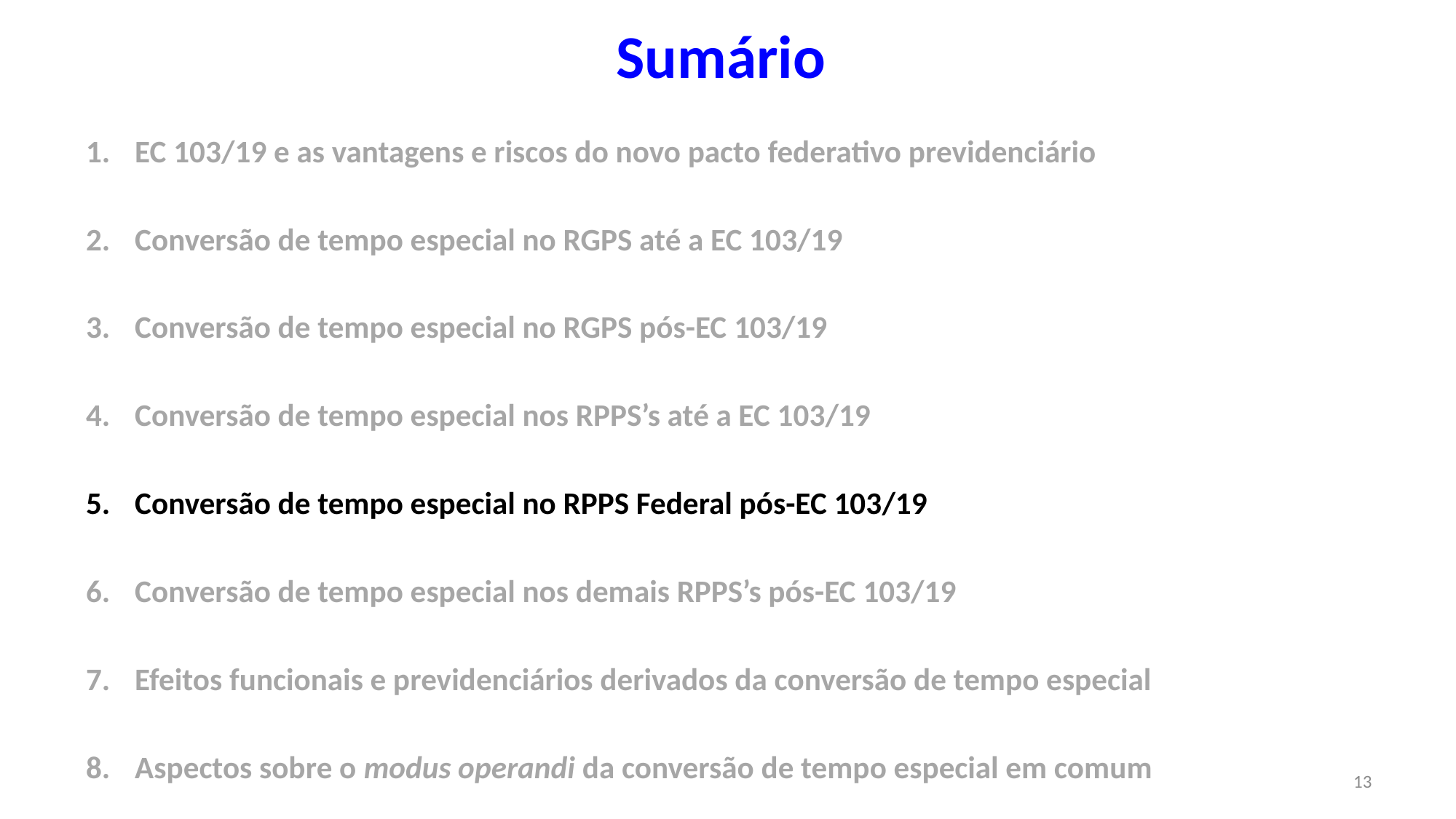

# Sumário
EC 103/19 e as vantagens e riscos do novo pacto federativo previdenciário

Conversão de tempo especial no RGPS até a EC 103/19

Conversão de tempo especial no RGPS pós-EC 103/19

Conversão de tempo especial nos RPPS’s até a EC 103/19

Conversão de tempo especial no RPPS Federal pós-EC 103/19

Conversão de tempo especial nos demais RPPS’s pós-EC 103/19

Efeitos funcionais e previdenciários derivados da conversão de tempo especial

Aspectos sobre o modus operandi da conversão de tempo especial em comum
13